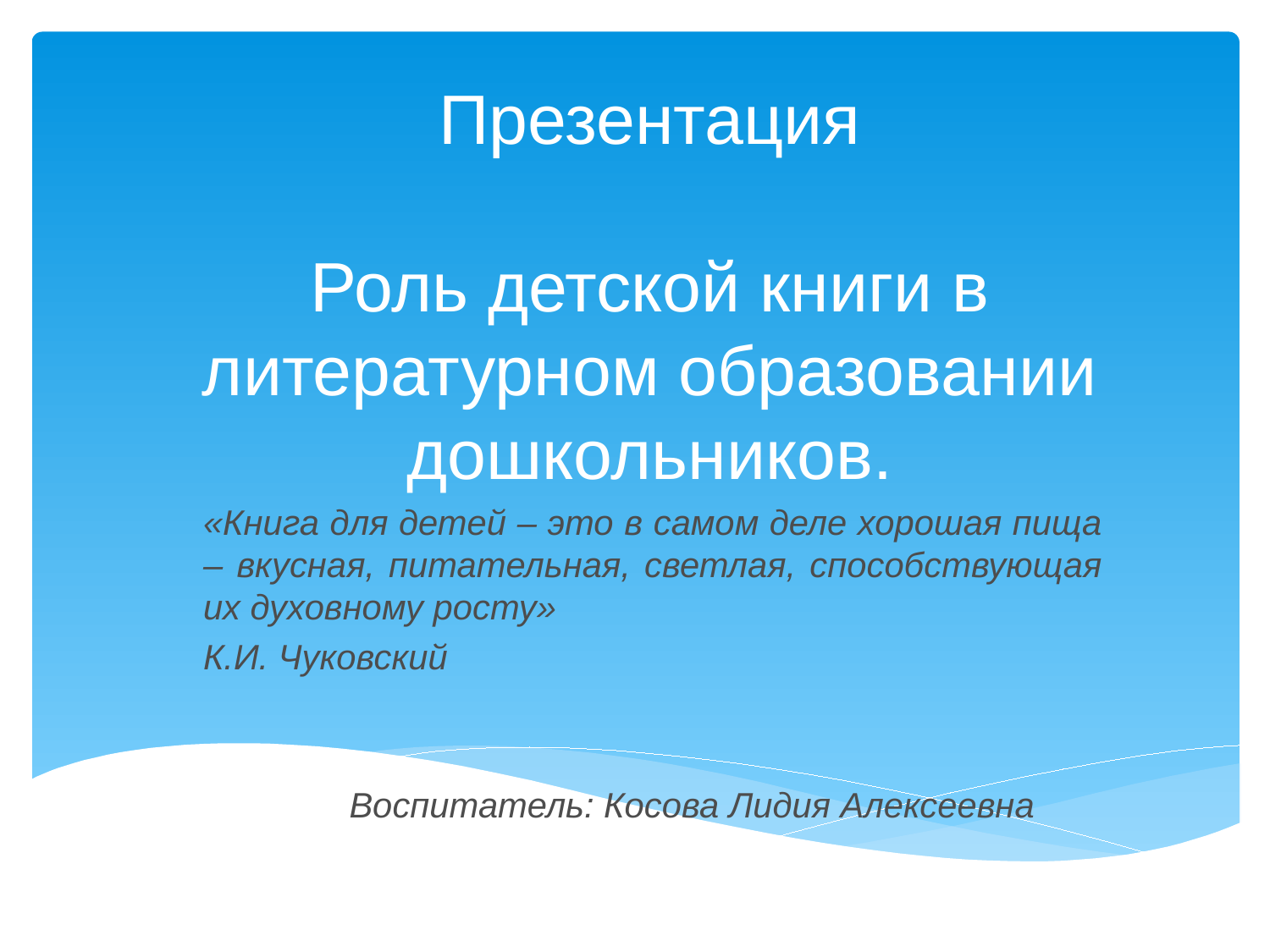

# Презентация Роль детской книги в литературном образовании дошкольников.
«Книга для детей – это в самом деле хорошая пища – вкусная, питательная, светлая, способствующая их духовному росту»
К.И. Чуковский

               Воспитатель: Косова Лидия Алексеевна